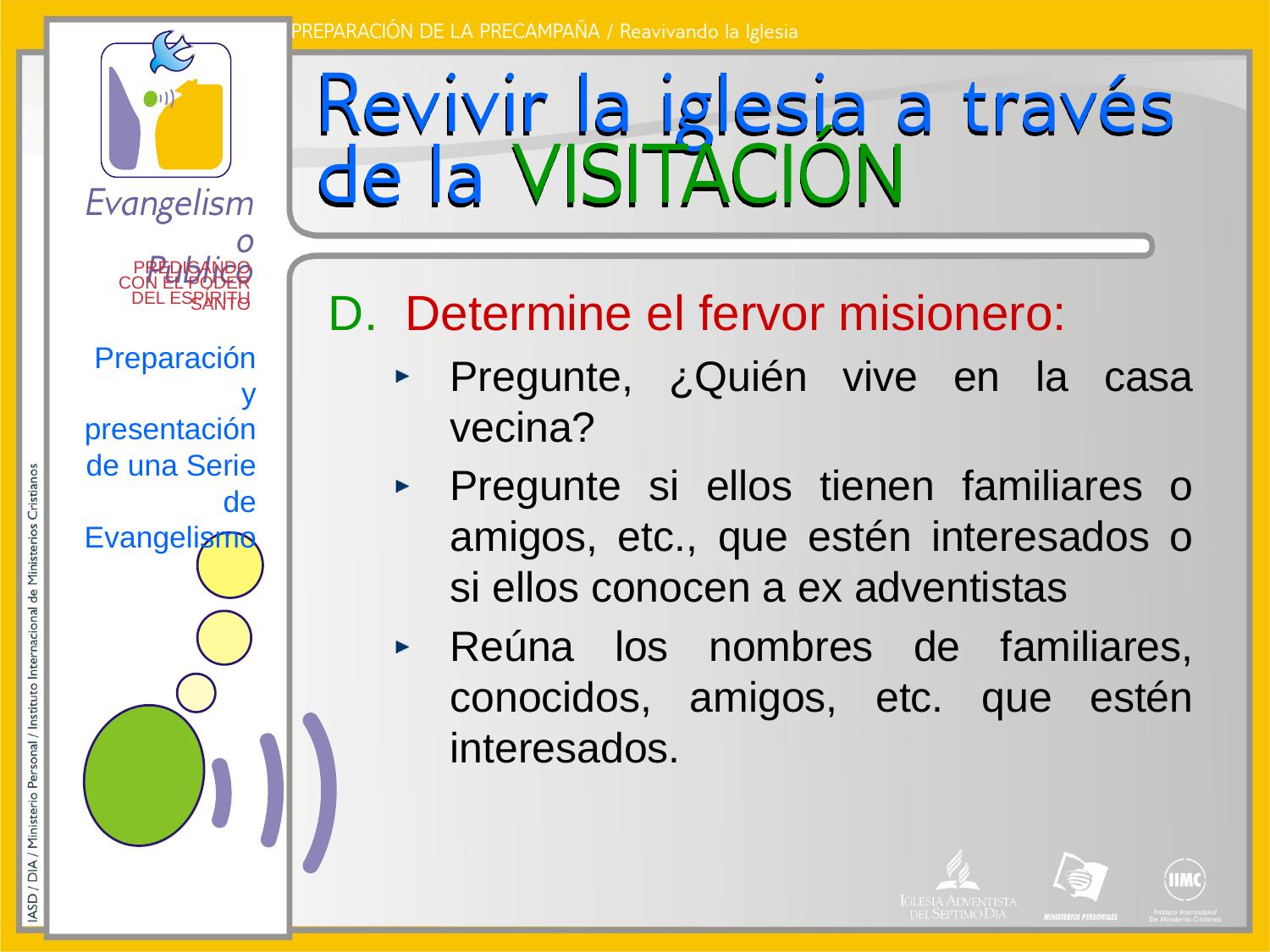

PREPARACIÓN DE LA PRECAMPAÑA / Reavivando la Iglesia
# Revivir la iglesia a través de la VISITACIÓN
Determine el fervor misionero:
Pregunte, ¿Quién vive en la casa vecina?
Pregunte si ellos tienen familiares o amigos, etc., que estén interesados o si ellos conocen a ex adventistas
Reúna los nombres de familiares, conocidos, amigos, etc. que estén interesados.